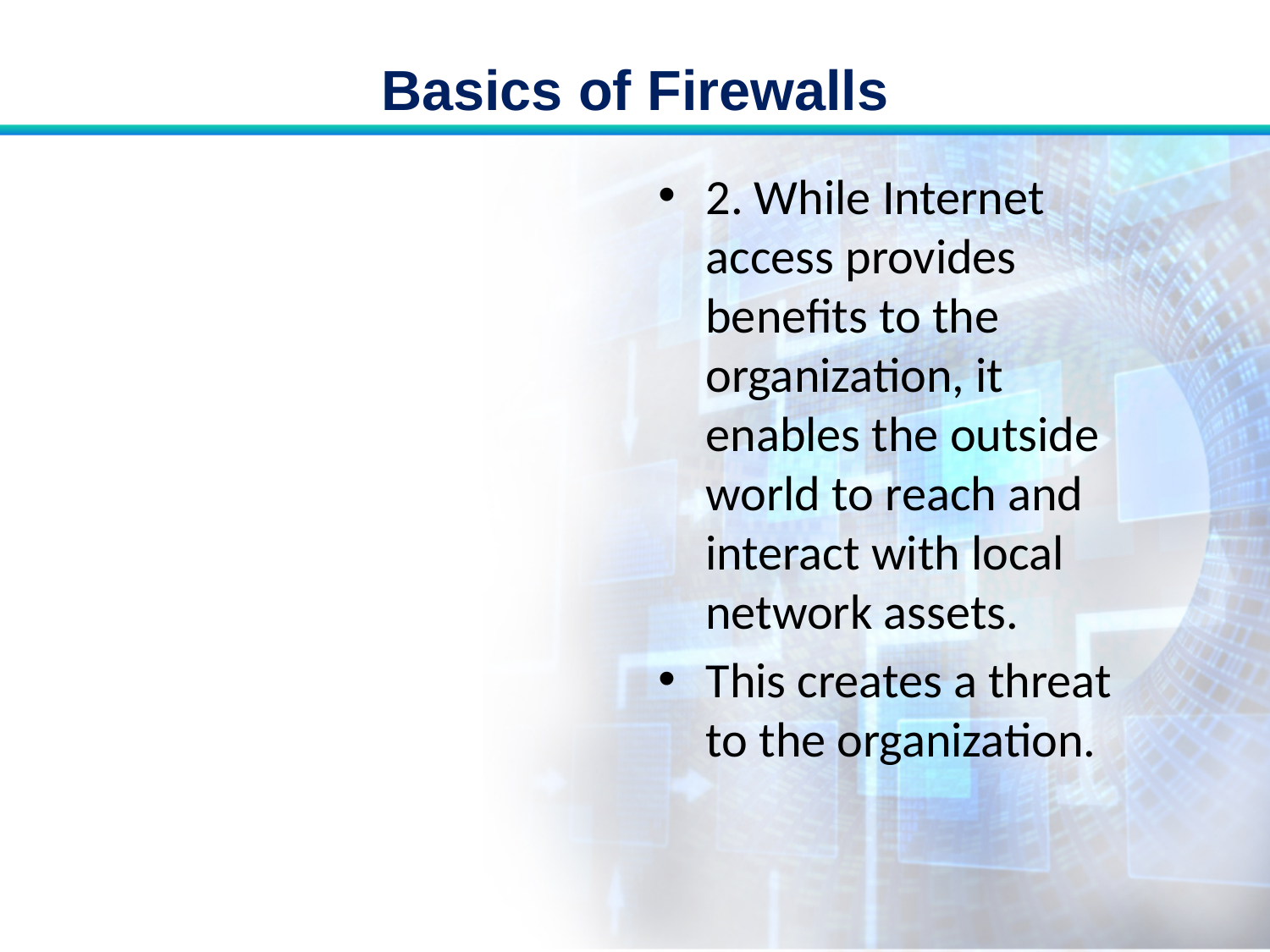

# Basics of Firewalls
2. While Internet access provides benefits to the organization, it enables the outside world to reach and interact with local network assets.
This creates a threat to the organization.